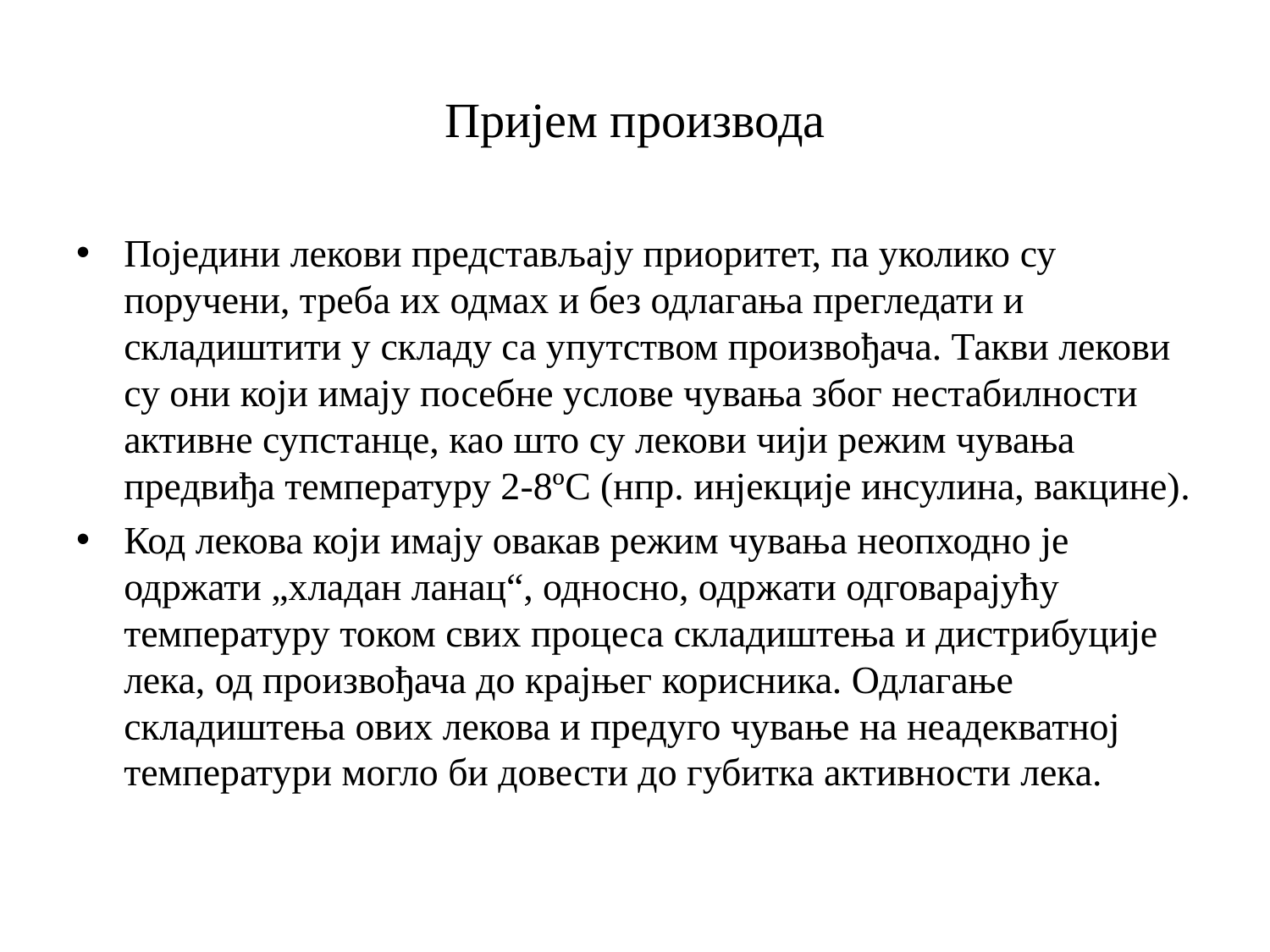

# Пријем производа
Поједини лекови представљају приоритет, па уколико су поручени, треба их одмах и без одлагања прегледати и складиштити у складу са упутством произвођача. Такви лекови су они који имају посебне услове чувања због нестабилности активне супстанце, као што су лекови чији режим чувања предвиђа температуру 2-8ºС (нпр. инјекције инсулина, вакцине).
Код лекова који имају овакав режим чувања неопходно је одржати „хладан ланац“, односно, одржати одговарајућу температуру током свих процеса складиштења и дистрибуције лека, од произвођача до крајњег корисника. Одлагање складиштења ових лекова и предуго чување на неадекватној температури могло би довести до губитка активности лека.